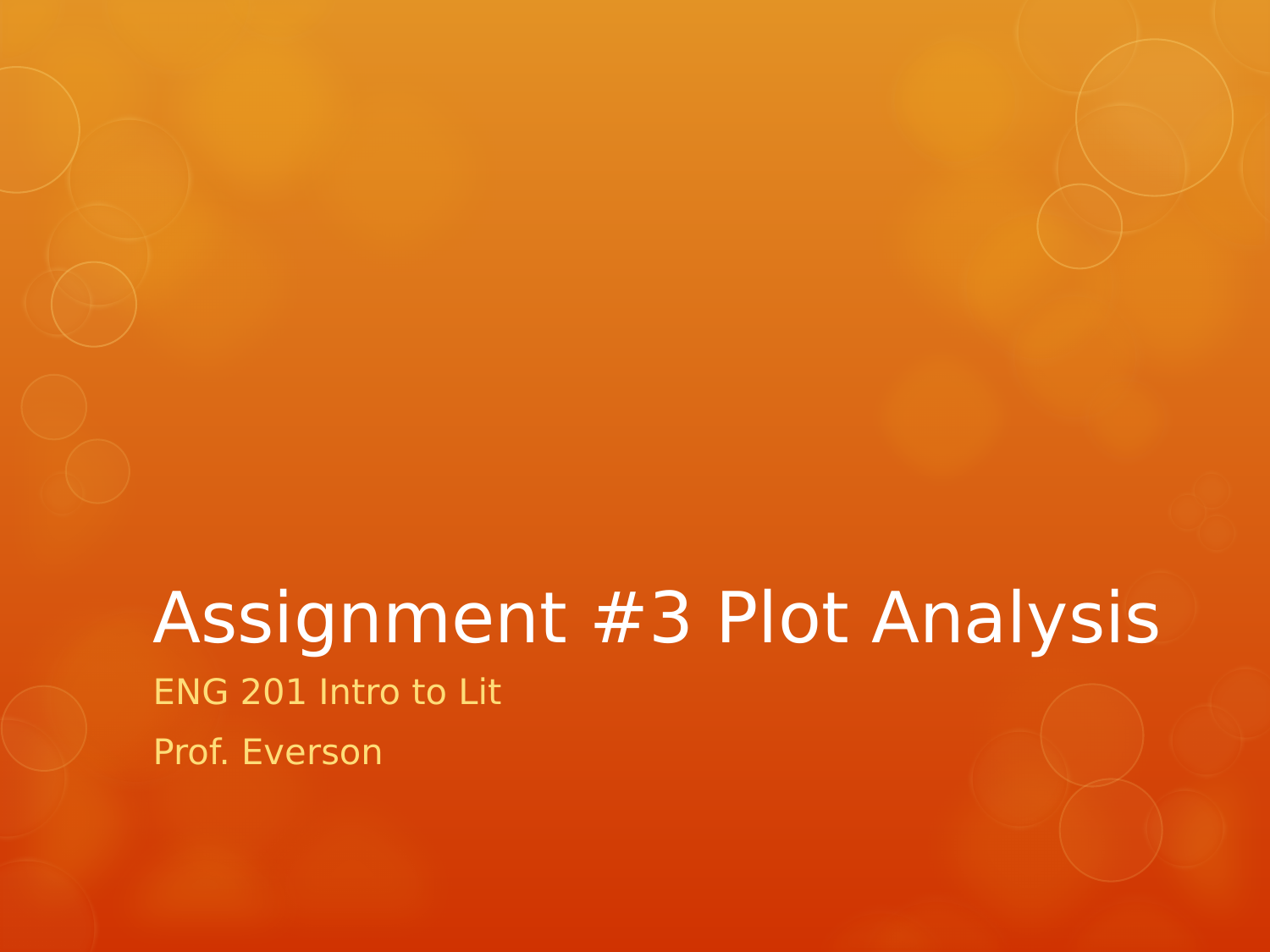

# Assignment #3 Plot Analysis
ENG 201 Intro to Lit
Prof. Everson